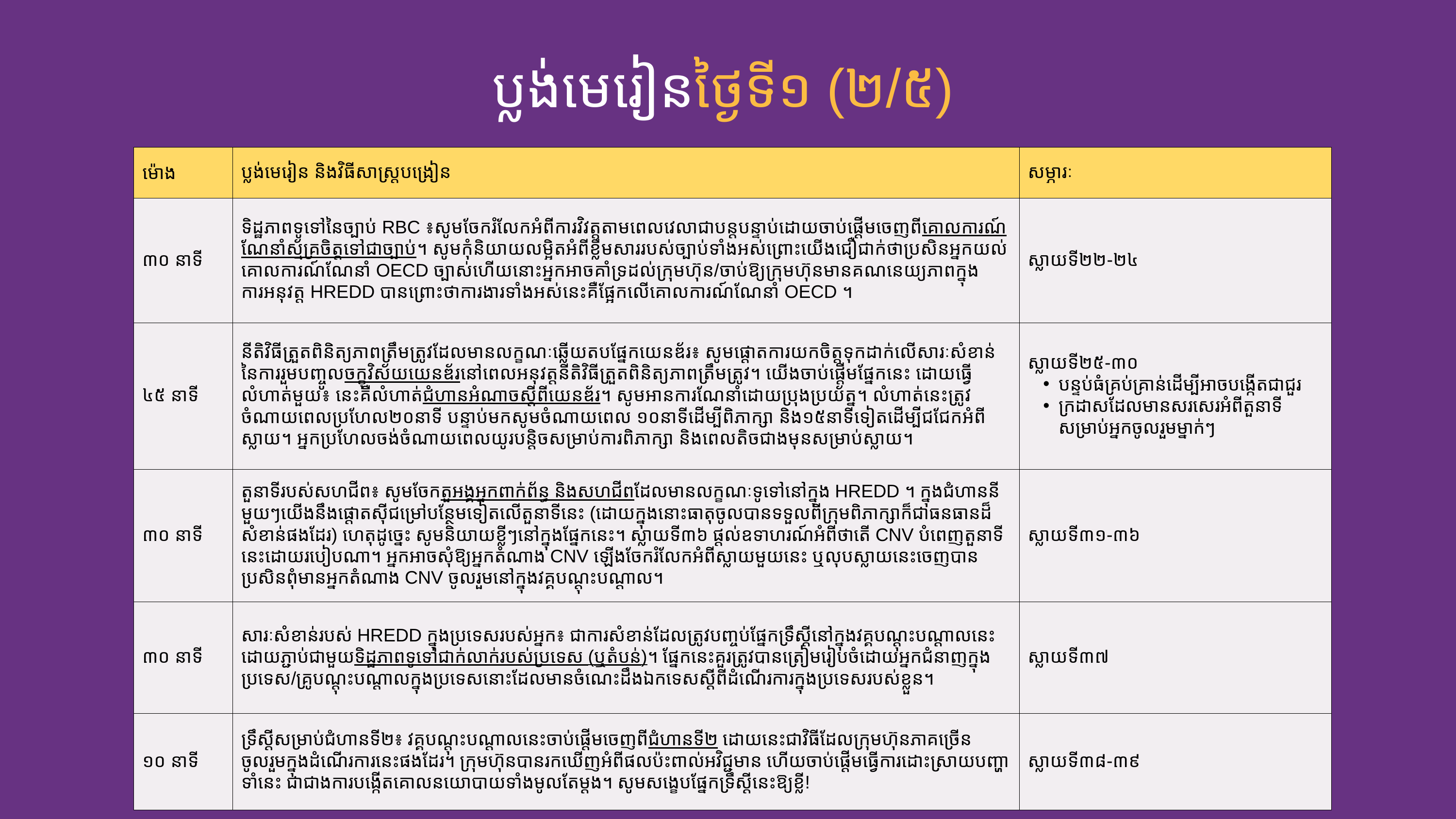

ប្លង់មេរៀនថ្ងៃទី១ (២/៥)

| ម៉ោង | ប្លង់មេរៀន និងវិធីសាស្ត្រ​បង្រៀន​ | សម្ភារៈ |
| --- | --- | --- |
| ៣០ នាទី | ទិដ្ឋភាពទូទៅនៃច្បាប់ RBC ៖សូម​​​ចែករំលែកអំពីការ​វិវត្តតាមពេលវេលា​ជាបន្តបន្ទាប់ដោយ​ចាប់ផ្ដើម​​ចេញពី​គោលការណ៍​ណែនាំ​ស្ម័គ្រចិត្ត​ទៅជាច្បាប់​។ សូមកុំនិយាយ​លម្អិតអំពី​ខ្លឹមសារ​របស់​ច្បាប់​ទាំងអស់​ព្រោះយើងជឿជាក់​ថាប្រសិនអ្នក​​យល់​គោលការណ៍ណែនាំ​​ OECD ច្បាស់ហើយនោះអ្នកអាច​គាំទ្រដល់​ក្រុមហ៊ុន​/ចាប់ឱ្យ​ក្រុមហ៊ុនមានគណនេយ្យភាពក្នុងការអនុវត្ត​​ HREDD បាន​ព្រោះថាការងារ​ទាំងអស់នេះគឺផ្អែកលើ​គោលការណ៍ណែនាំ​ OECD ។ | ស្លាយទី​២២-២៤ |
| ៤៥ នាទី | នីតិវិធី​ត្រួតពិនិត្យ​ភាពត្រឹមត្រូវ​ដែលមានលក្ខណៈឆ្លើយតប​ផ្នែកយេនឌ័រ​៖ សូមផ្ដោត​ការយកចិត្ត​ទុកដាក់​លើ​សារៈ​សំខាន់​​នៃ​ការរួមបញ្ចូល​ចក្ខុវិស័យយេនឌ័រ​នៅពេលអនុវត្ត​នីតិវិធី​ត្រួតពិនិត្យ​ភាពត្រឹមត្រូវ​។ យើងចាប់ផ្ដើម​ផ្នែកនេះ ដោយធ្វើលំហាត់មួយ​៖ នេះគឺ​លំហាត់​ជំហានអំណាច​ស្ដីពីយេនឌ័រ​។ សូមអានការណែនាំដោយប្រុងប្រយ័ត្ន។ លំហាត់នេះ​ត្រូវចំណាយពេលប្រហែល២០នាទី បន្ទាប់មកសូម​ចំណាយ​ពេល ១០នាទី​ដើម្បី​ពិភាក្សា​ និង១៥នាទី​ទៀត​ដើម្បី​ជជែក​អំពី​ស្លាយ។ អ្នកប្រហែល​ចង់ចំណាយពេលយូរបន្តិច​សម្រាប់​ការ​ពិភាក្សា និងពេលតិចជាងមុនសម្រាប់​ស្លាយ។ | ស្លាយទី​២៥-៣០ បន្ទប់ធំគ្រប់គ្រាន់​ដើម្បី​អាច​បង្កើត​ជាជួរ ក្រដាសដែលមានសរសេរ​អំពីតួនាទី​សម្រាប់​អ្នកចូលរួមម្នាក់ៗ​ |
| ៣០ នាទី | តួនាទីរបស់​សហជីព៖ សូមចែកតួអង្គអ្នកពាក់ព័ន្ធ និងសហជីព​ដែលមានលក្ខណៈទូទៅនៅ​ក្នុង HREDD ​។ ក្នុងជំហាននីមួយៗ​យើងនឹងផ្ដោតស៊ី​ជម្រៅបន្ថែម​ទៀត​​លើ​តួនាទីនេះ (ដោយក្នុងនោះធាតុចូល​បានទទួលពីក្រុមពិភាក្សា​ក៏ជាធនធានដ៏សំខាន់ផងដែរ) ហេតុដូច្នេះ សូមនិយាយខ្លីៗនៅក្នុងផ្នែកនេះ​។ ស្លាយទី៣៦ ផ្ដល់​ឧទាហរណ៍អំពី​​ថាតើ CNV ​បំពេញតួនាទីនេះ​ដោយរបៀបណា។ អ្នកអាចសុំឱ្យ​អ្នកតំណាង​ CNV ឡើងចែករំលែកអំពីស្លាយមួយនេះ​ ឬលុបស្លាយនេះចេញបាន​ប្រសិនពុំមាន​អ្នក​តំណាង CNV ចូលរួម​នៅក្នុងវគ្គ​បណ្ដុះបណ្ដាល។ | ស្លាយទី​៣១-៣៦ |
| ៣០ នាទី | សារៈសំខាន់របស់​​ HREDD ក្នុងប្រទេសរបស់អ្នក៖ ជាការសំខាន់​ដែល​ត្រូវ​បញ្ចប់​ផ្នែកទ្រឹស្ដី​នៅក្នុង​វគ្គ​បណ្ដុះបណ្ដាលនេះ​ដោយភ្ជាប់​ជាមួយទិដ្ឋភាព​ទូទៅ​ជាក់លាក់​របស់​ប្រទេស​ (ឬតំបន់)។ ផ្នែកនេះ​គួរ​ត្រូវបាន​ត្រៀមរៀបចំដោយអ្នកជំនាញក្នុងប្រទេស/​គ្រូបណ្ដុះបណ្ដាលក្នុងប្រទេសនោះ​ដែលមានចំណេះដឹង​ឯកទេស​ស្ដីពី​ដំណើរការក្នុង​​ប្រទេស​របស់​ខ្លួន។ | ស្លាយទី​៣៧ |
| ១០ នាទី | ទ្រឹស្ដីសម្រាប់​​ជំហានទី២៖ វគ្គ​បណ្ដុះបណ្ដាលនេះ​ចាប់ផ្ដើម​ចេញពី​ជំហានទី២ ដោយនេះជាវិធីដែល​ក្រុមហ៊ុន​ភាគច្រើន​ចូលរួម​ក្នុងដំណើរការនេះផងដែរ​។ ក្រុមហ៊ុន​បានរកឃើញអំពី​​ផលប៉ះពាល់​អវិជ្ជមាន ​ហើយចាប់ផ្ដើម​ធ្វើការ​ដោះស្រាយ​បញ្ហា​ទាំនេះ ជាជាង​ការបង្កើត​គោលនយោបាយទាំងមូលតែម្ដង។ សូមសង្ខេប​ផ្នែក​ទ្រឹស្ដីនេះ​ឱ្យខ្លី​! | ស្លាយទី​៣៨-៣៩ |